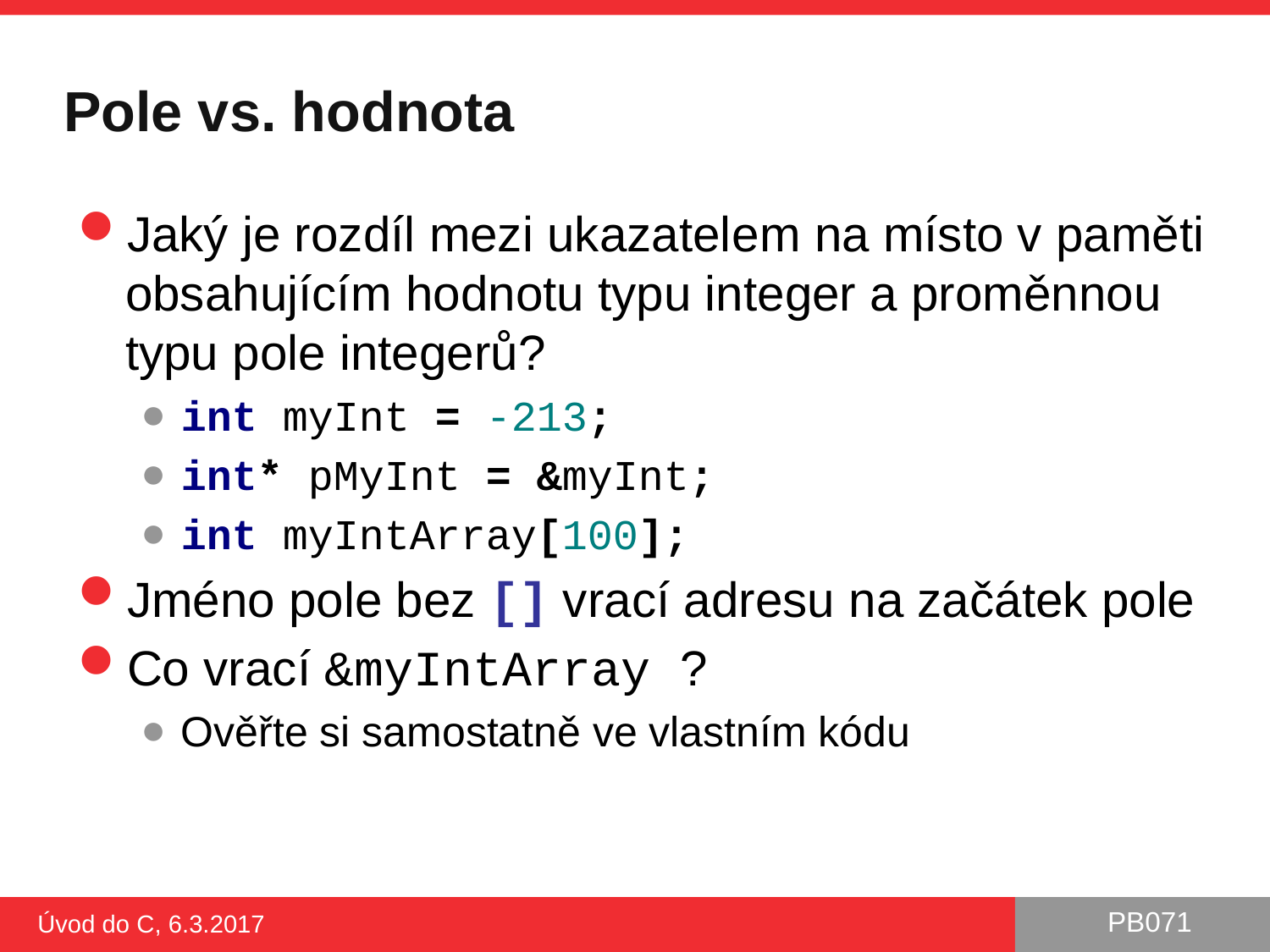

# Pole vs. hodnota
Jaký je rozdíl mezi ukazatelem na místo v paměti obsahujícím hodnotu typu integer a proměnnou typu pole integerů?
int myInt = -213;
int* pMyInt = &myInt;
int myIntArray[100];
Jméno pole bez [] vrací adresu na začátek pole
Co vrací &myIntArray ?
Ověřte si samostatně ve vlastním kódu
Úvod do C, 6.3.2017